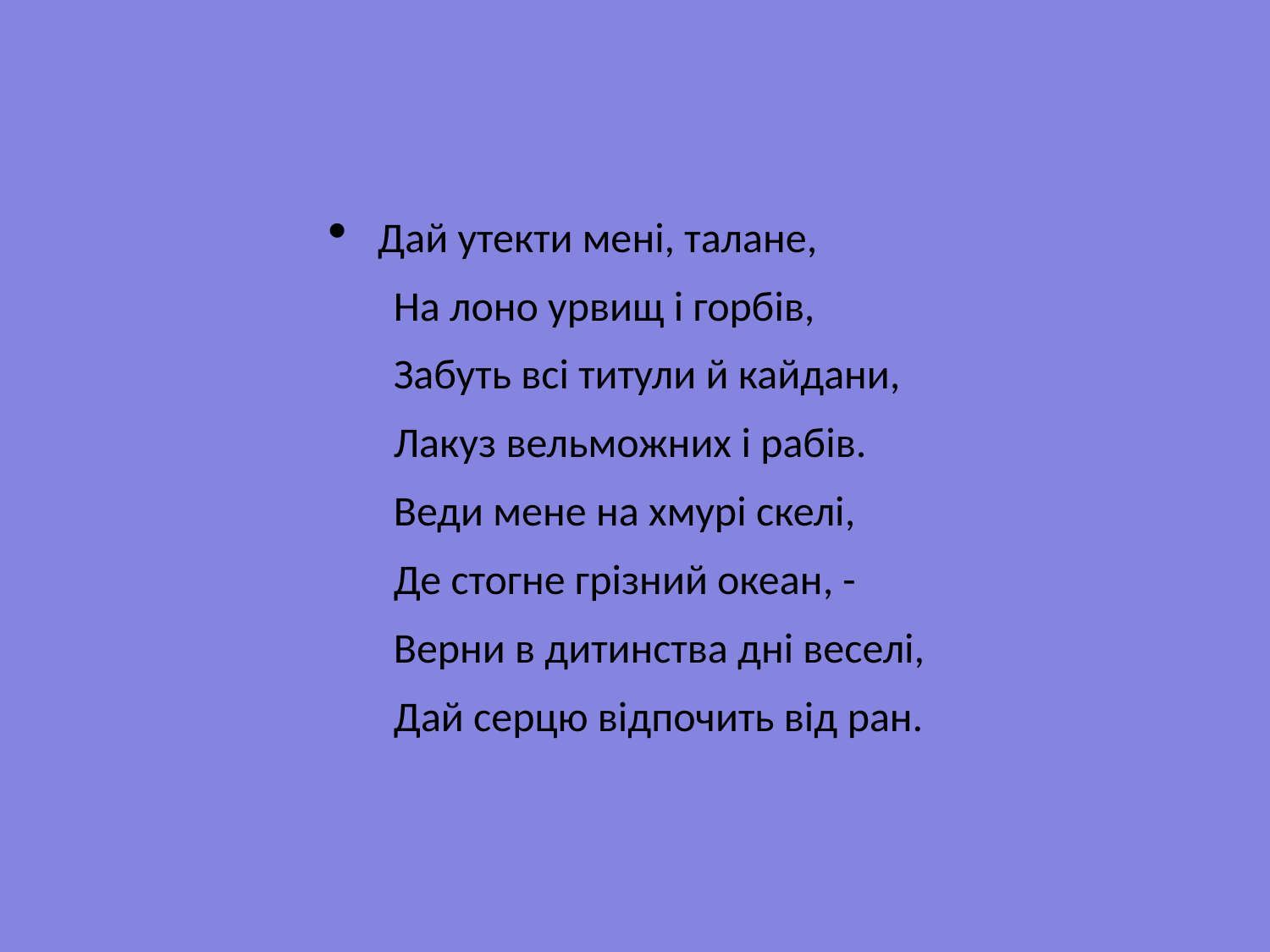

Дай утекти мені, талане,
На лоно урвищ і горбів,
Забуть всі титули й кайдани,
Лакуз вельможних і рабів.
Веди мене на хмурі скелі,
Де стогне грізний океан, -
Верни в дитинства дні веселі,
Дай серцю відпочить від ран.